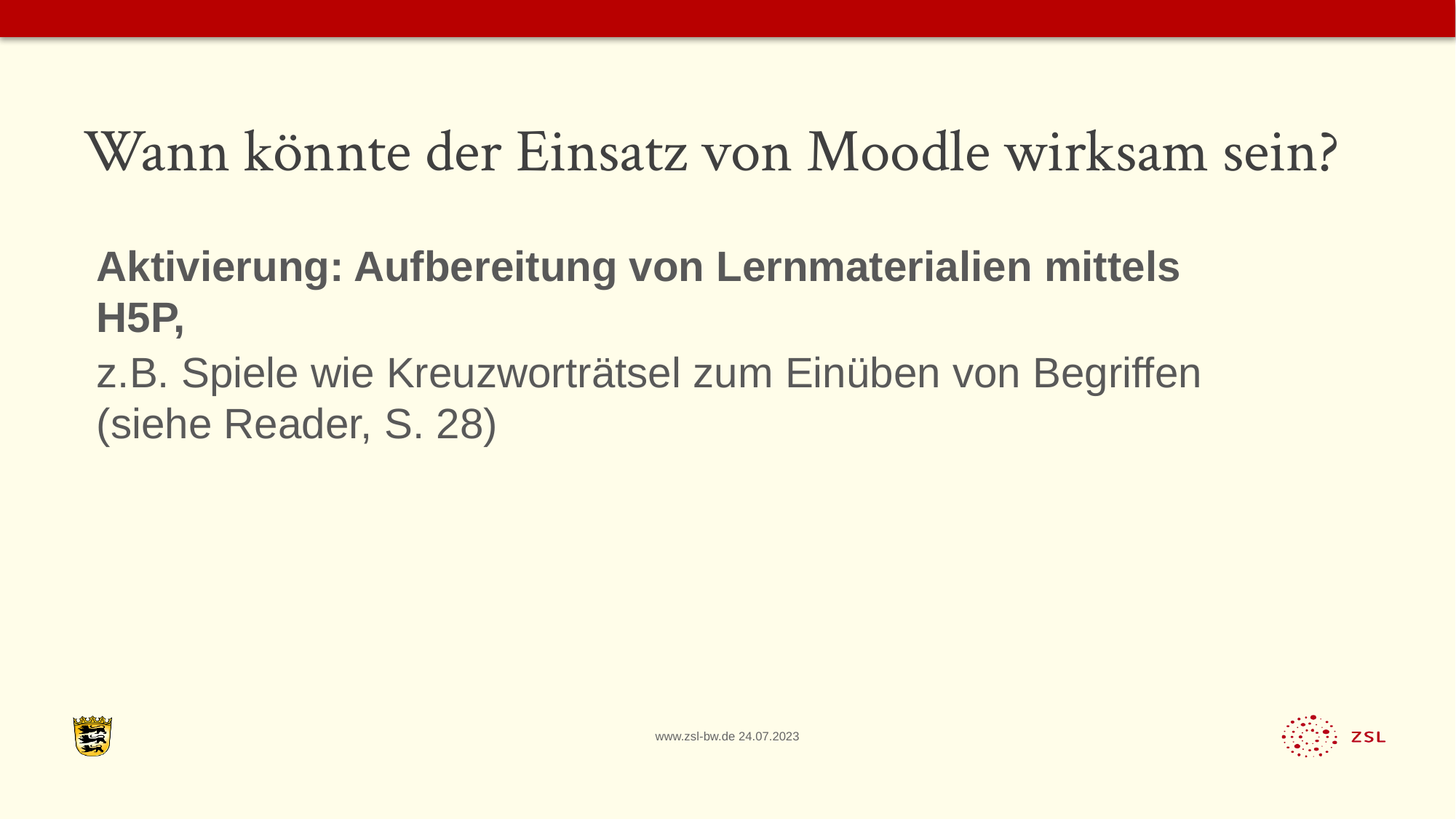

# Wann könnte der Einsatz von Moodle wirksam sein?
Aktivierung: Aufbereitung von Lernmaterialien mittels H5P,
z.B. Spiele wie Kreuzworträtsel zum Einüben von Begriffen
(siehe Reader, S. 28)